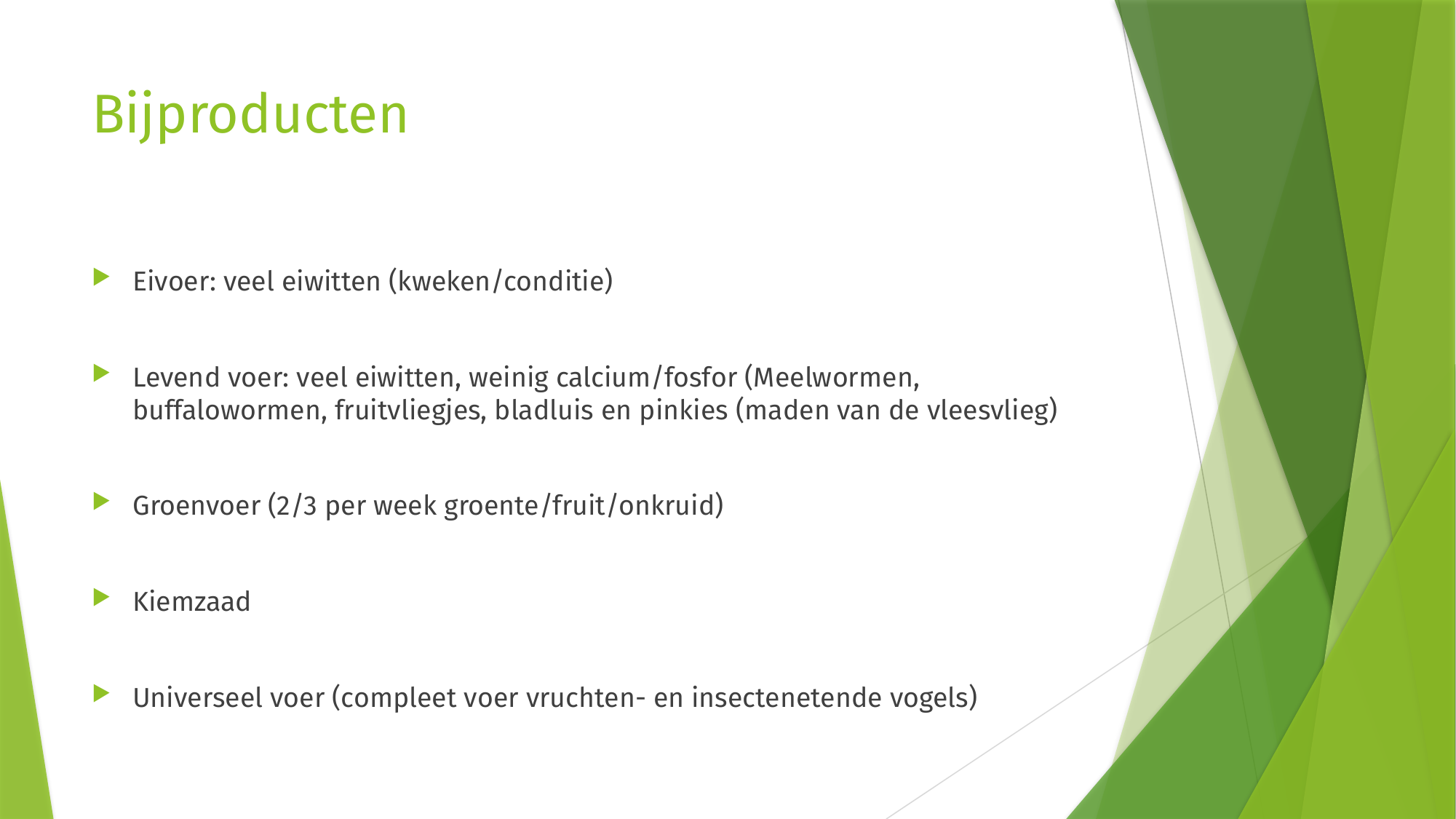

# Bijproducten
Eivoer: veel eiwitten (kweken/conditie)

Levend voer: veel eiwitten, weinig calcium/fosfor (Meelwormen, buffalowormen, fruitvliegjes, bladluis en pinkies (maden van de vleesvlieg)

Groenvoer (2/3 per week groente/fruit/onkruid)

Kiemzaad

Universeel voer (compleet voer vruchten- en insectenetende vogels)